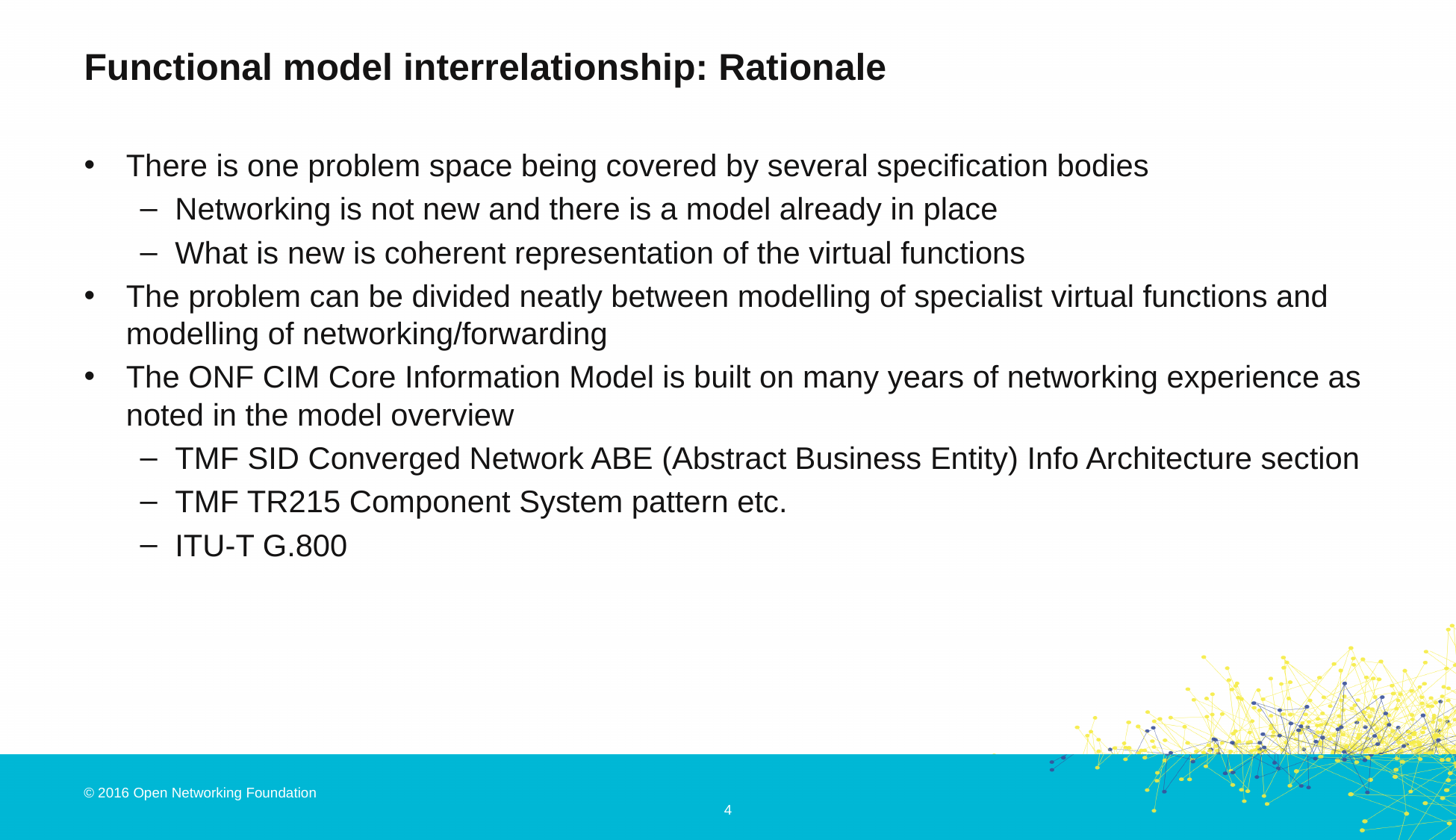

# Functional model interrelationship: Rationale
There is one problem space being covered by several specification bodies
Networking is not new and there is a model already in place
What is new is coherent representation of the virtual functions
The problem can be divided neatly between modelling of specialist virtual functions and modelling of networking/forwarding
The ONF CIM Core Information Model is built on many years of networking experience as noted in the model overview
TMF SID Converged Network ABE (Abstract Business Entity) Info Architecture section
TMF TR215 Component System pattern etc.
ITU-T G.800

4